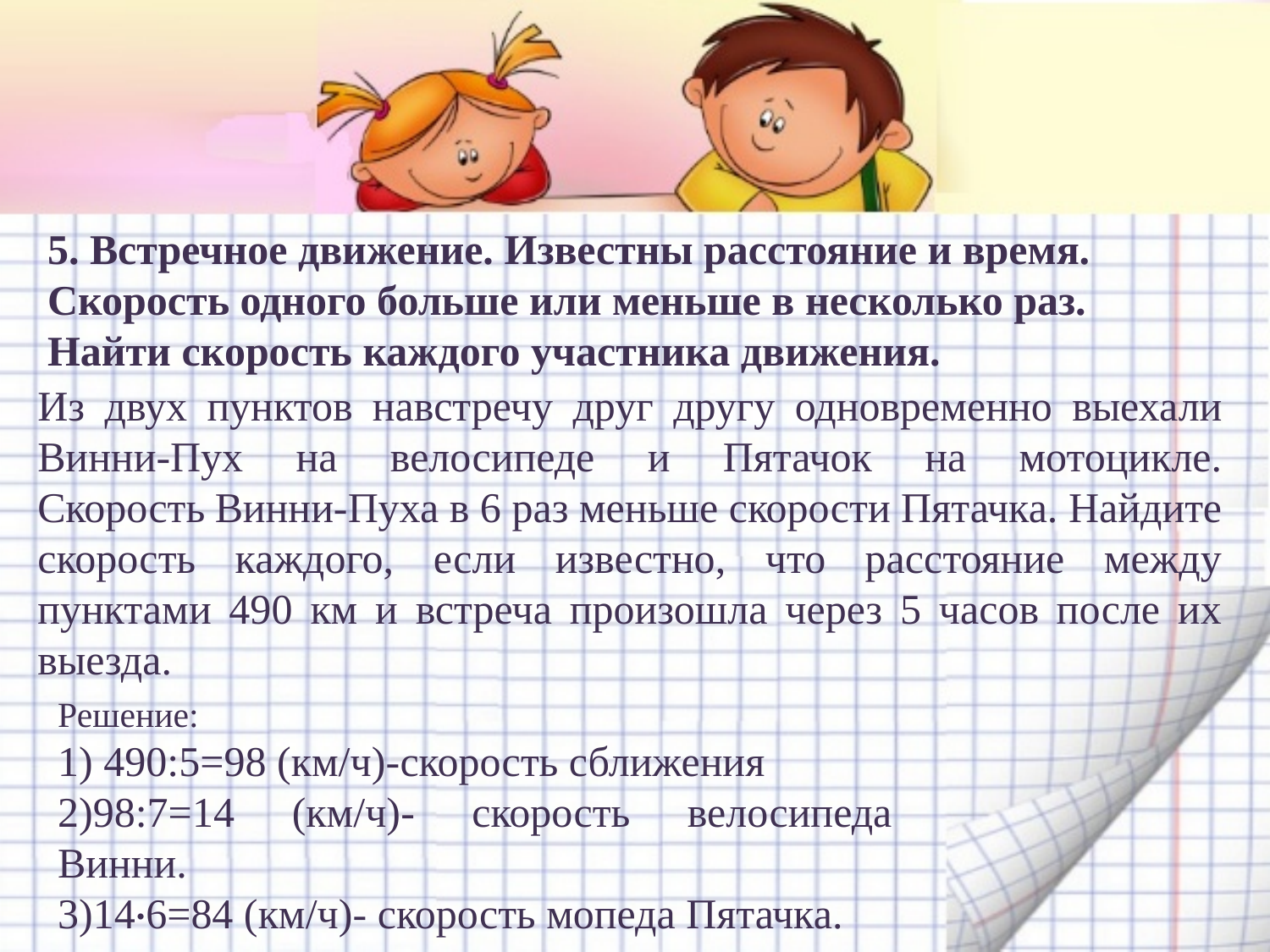

5. Встречное движение. Известны расстояние и время. Скорость одного больше или меньше в несколько раз. Найти скорость каждого участника движения.
Из двух пунктов навстречу друг другу одновременно выехали Винни-Пух на велосипеде и Пятачок на мотоцикле. Скорость Винни-Пуха в 6 раз меньше скорости Пятачка. Найдите скорость каждого, если известно, что расстояние между пунктами 490 км и встреча произошла через 5 часов после их выезда.
Решение:
1) 490:5=98 (км/ч)-скорость сближения
2)98:7=14 (км/ч)- скорость велосипеда Винни.
3)14·6=84 (км/ч)- скорость мопеда Пятачка.